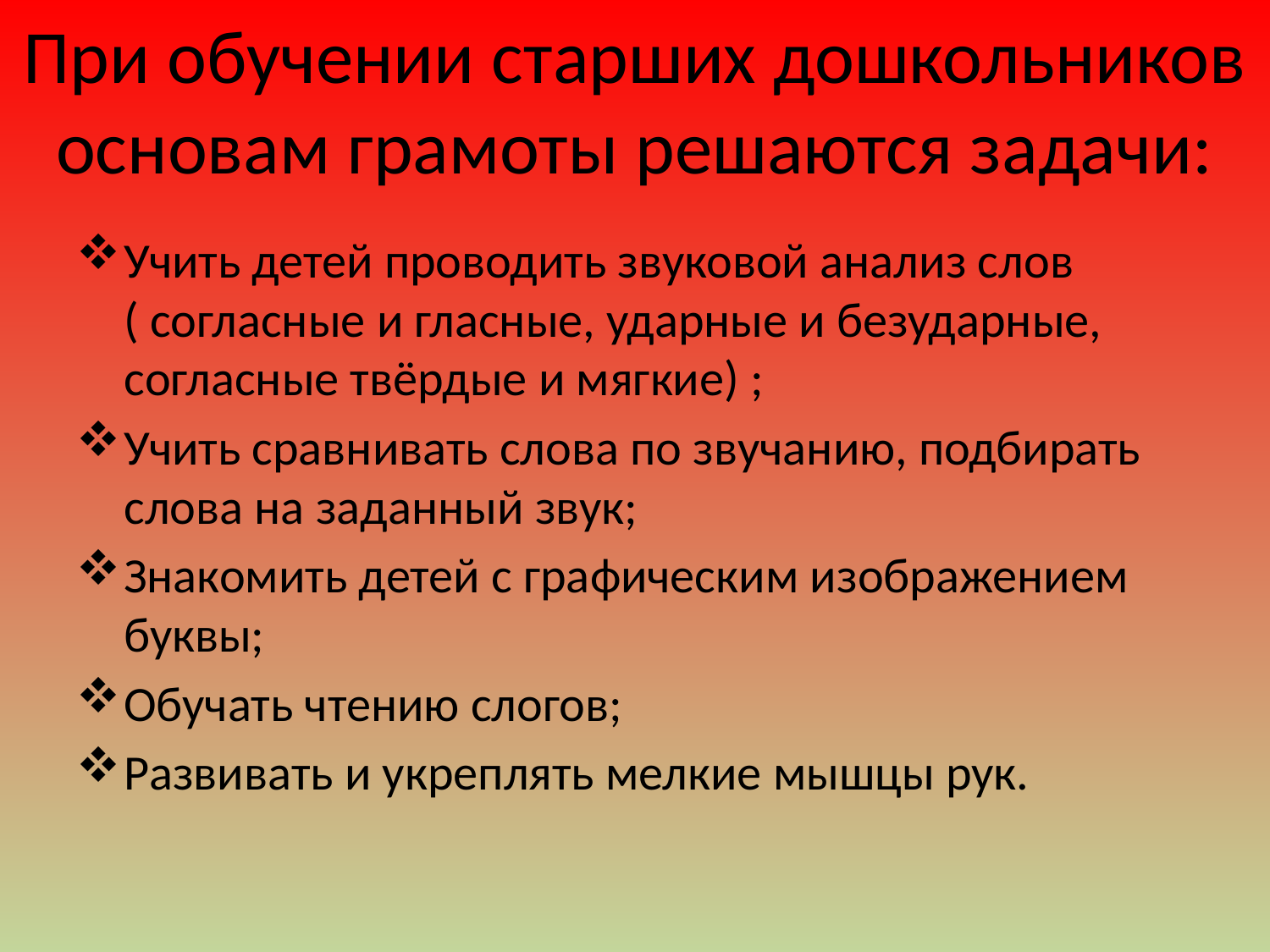

# При обучении старших дошкольников основам грамоты решаются задачи:
Учить детей проводить звуковой анализ слов          ( согласные и гласные, ударные и безударные, согласные твёрдые и мягкие) ;
Учить сравнивать слова по звучанию, подбирать слова на заданный звук;
Знакомить детей с графическим изображением буквы;
Обучать чтению слогов;
Развивать и укреплять мелкие мышцы рук.